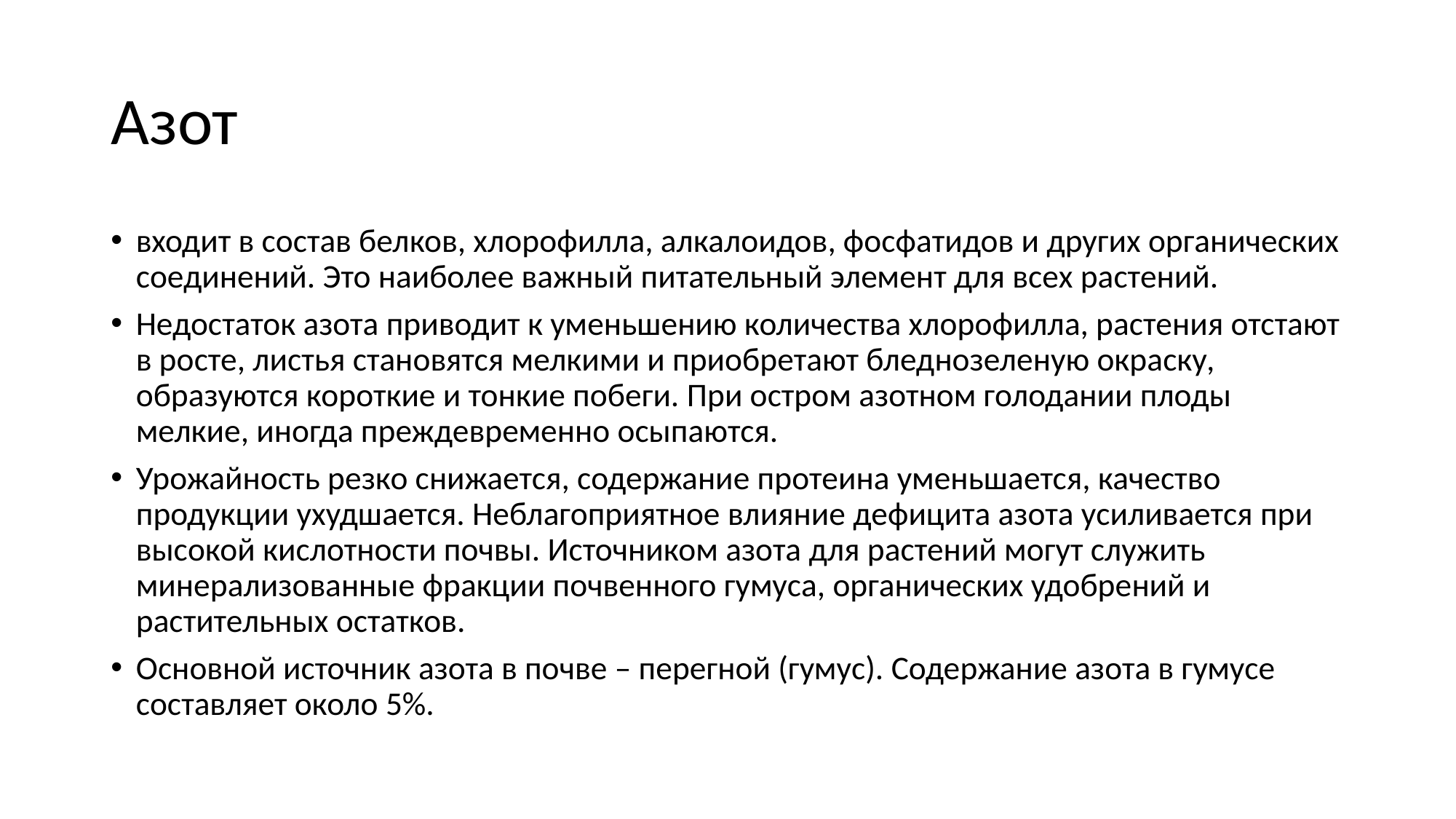

# Азот
входит в состав белков, хлорофилла, алкалоидов, фосфатидов и других органических соединений. Это наиболее важный питательный элемент для всех растений.
Недостаток азота приводит к уменьшению количества хлорофилла, растения отстают в росте, листья становятся мелкими и приобретают бледнозеленую окраску, образуются короткие и тонкие побеги. При остром азотном голодании плоды мелкие, иногда преждевременно осыпаются.
Урожайность резко снижается, содержание протеина уменьшается, качество продукции ухудшается. Неблагоприятное влияние дефицита азота усиливается при высокой кислотности почвы. Источником азота для растений могут служить минерализованные фракции почвенного гумуса, органических удобрений и растительных остатков.
Основной источник азота в почве – перегной (гумус). Содержание азота в гумусе составляет около 5%.